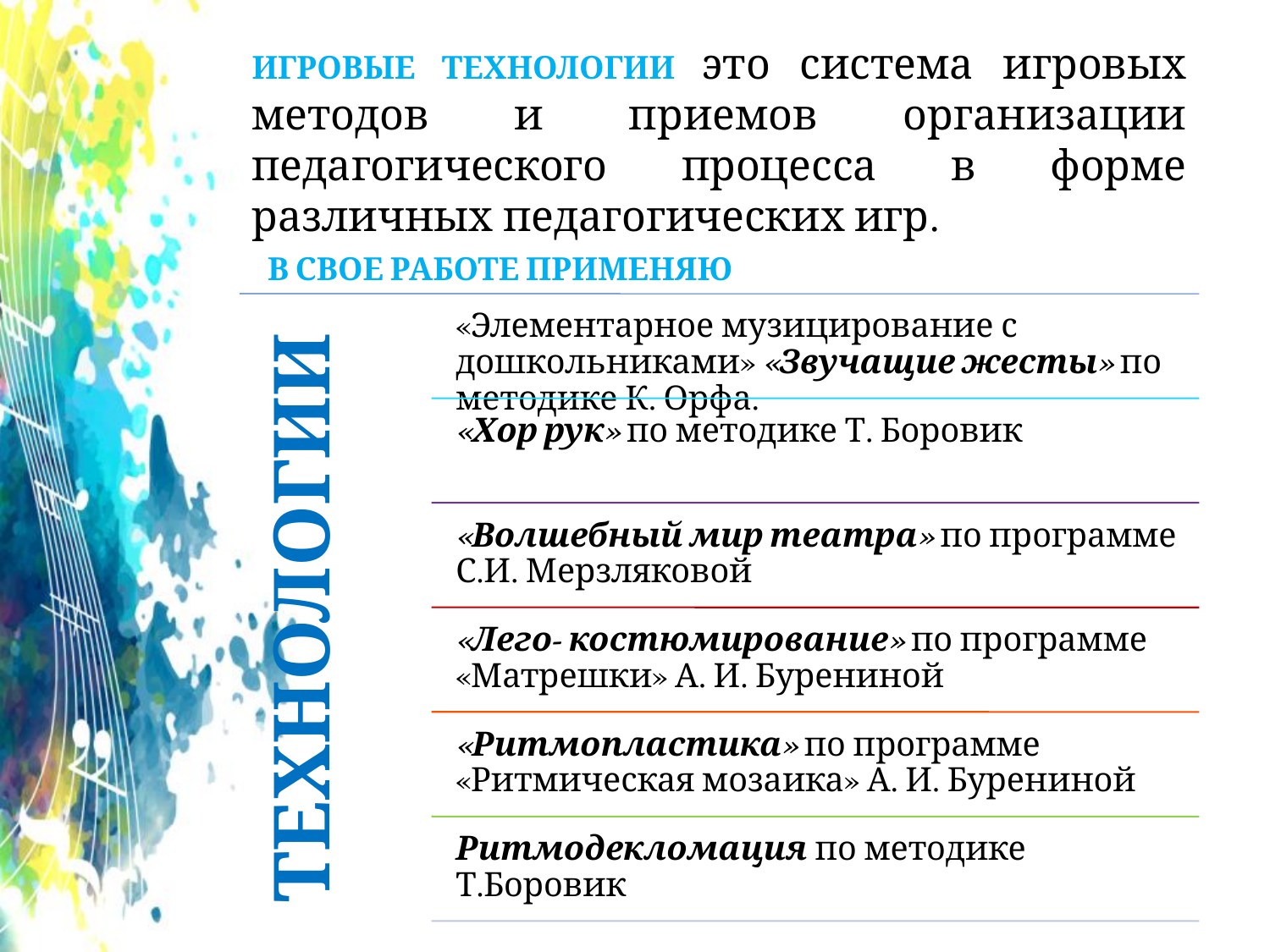

ИГРОВЫЕ ТЕХНОЛОГИИ это система игровых методов и приемов организации педагогического процесса в форме различных педагогических игр.
В СВОЕ РАБОТЕ ПРИМЕНЯЮ
ТЕХНОЛОГИИ
«Элементарное музицирование с дошкольниками» «Звучащие жесты» по методике К. Орфа.
«Хор рук» по методике Т. Боровик
«Волшебный мир театра» по программе С.И. Мерзляковой
«Лего- костюмирование» по программе «Матрешки» А. И. Бурениной
«Ритмопластика» по программе «Ритмическая мозаика» А. И. Бурениной
Ритмодекломация по методике Т.Боровик